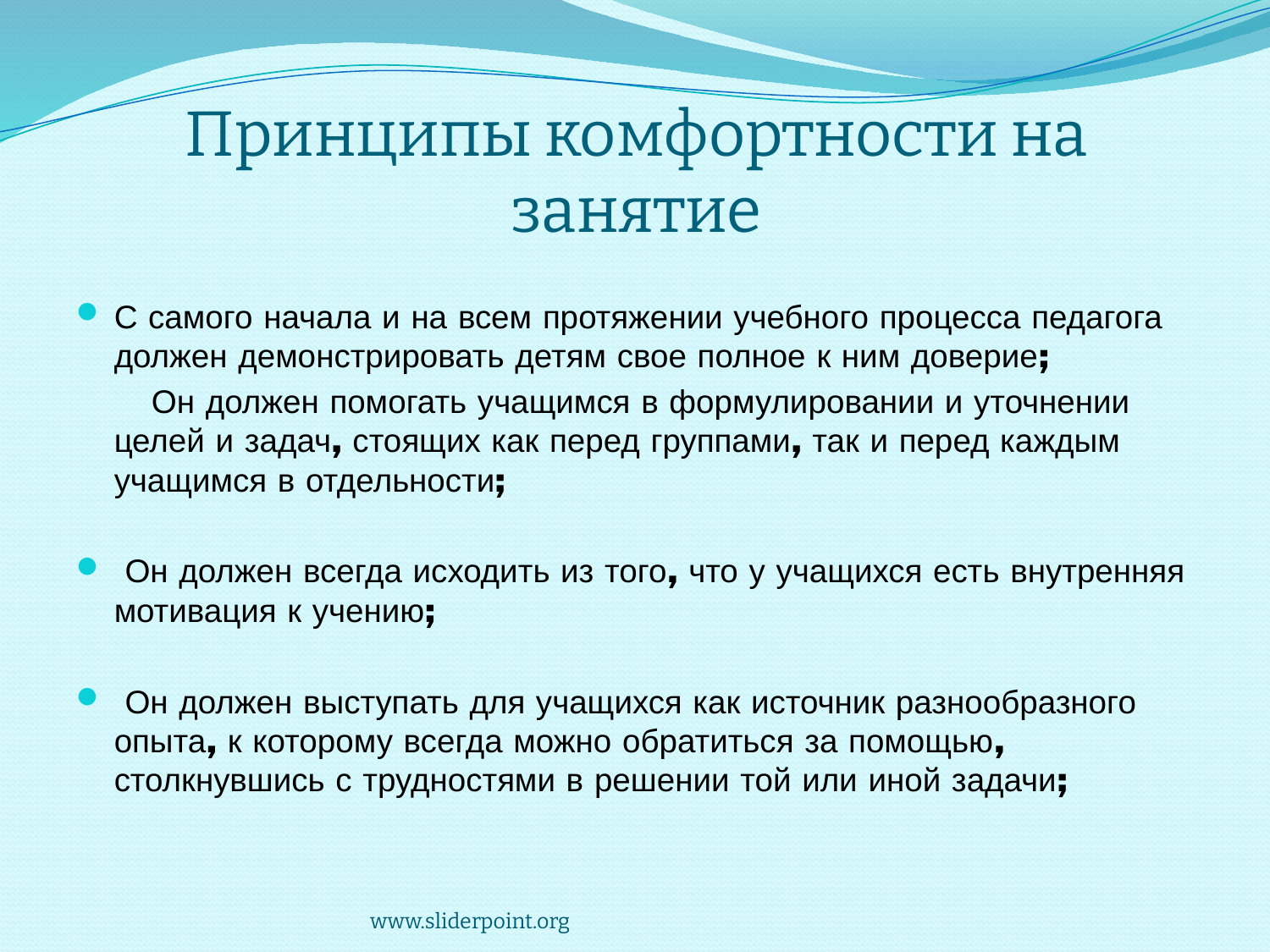

# Принципы комфортности на занятие

С самого начала и на всем протяжении учебного процесса педагога должен демонстрировать детям свое полное к ним доверие;
       Он должен помогать учащимся в формулировании и уточнении целей и задач, стоящих как перед группами, так и перед каждым учащимся в отдельности;

 Он должен всегда исходить из того, что у учащихся есть внутренняя мотивация к учению;

 Он должен выступать для учащихся как источник разнообразного опыта, к которому всегда можно обратиться за помощью, столкнувшись с трудностями в решении той или иной задачи;

www.sliderpoint.org